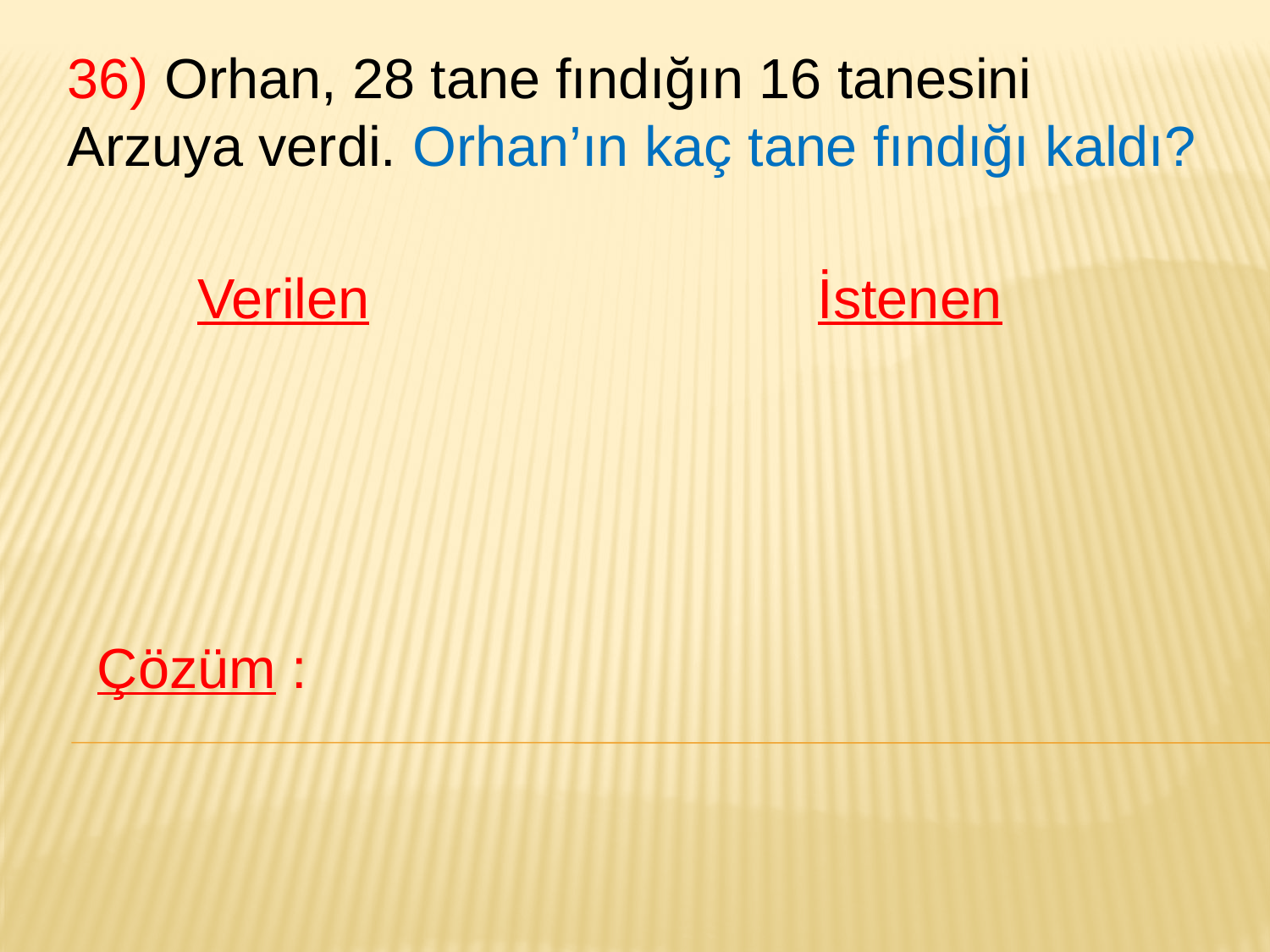

36) Orhan, 28 tane fındığın 16 tanesini Arzuya verdi. Orhan’ın kaç tane fındığı kaldı?

Verilen
İstenen
Çözüm :